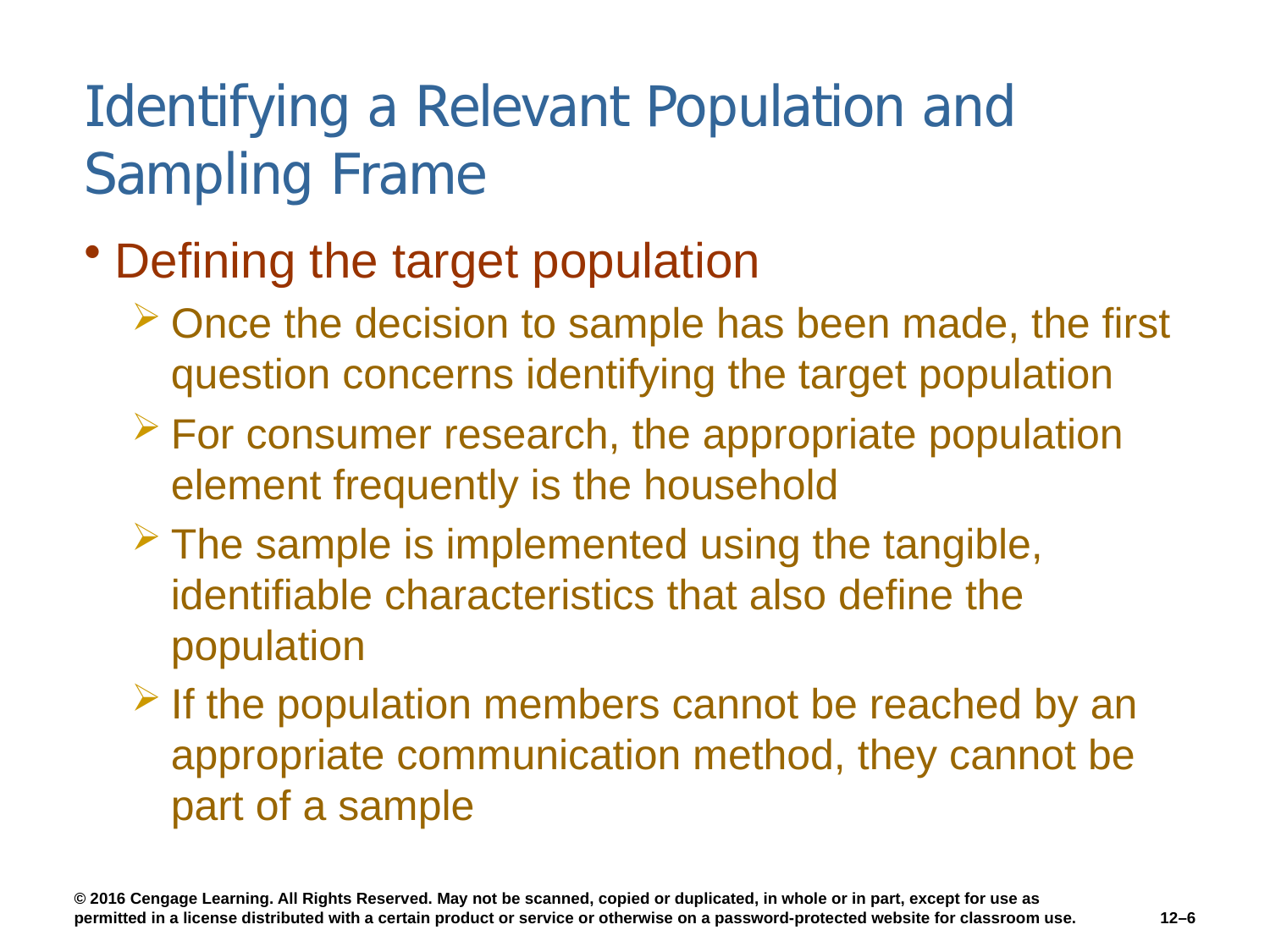

# Identifying a Relevant Population and Sampling Frame
Defining the target population
Once the decision to sample has been made, the first question concerns identifying the target population
For consumer research, the appropriate population element frequently is the household
The sample is implemented using the tangible, identifiable characteristics that also define the population
If the population members cannot be reached by an appropriate communication method, they cannot be part of a sample
12–6
© 2016 Cengage Learning. All Rights Reserved. May not be scanned, copied or duplicated, in whole or in part, except for use as permitted in a license distributed with a certain product or service or otherwise on a password-protected website for classroom use.